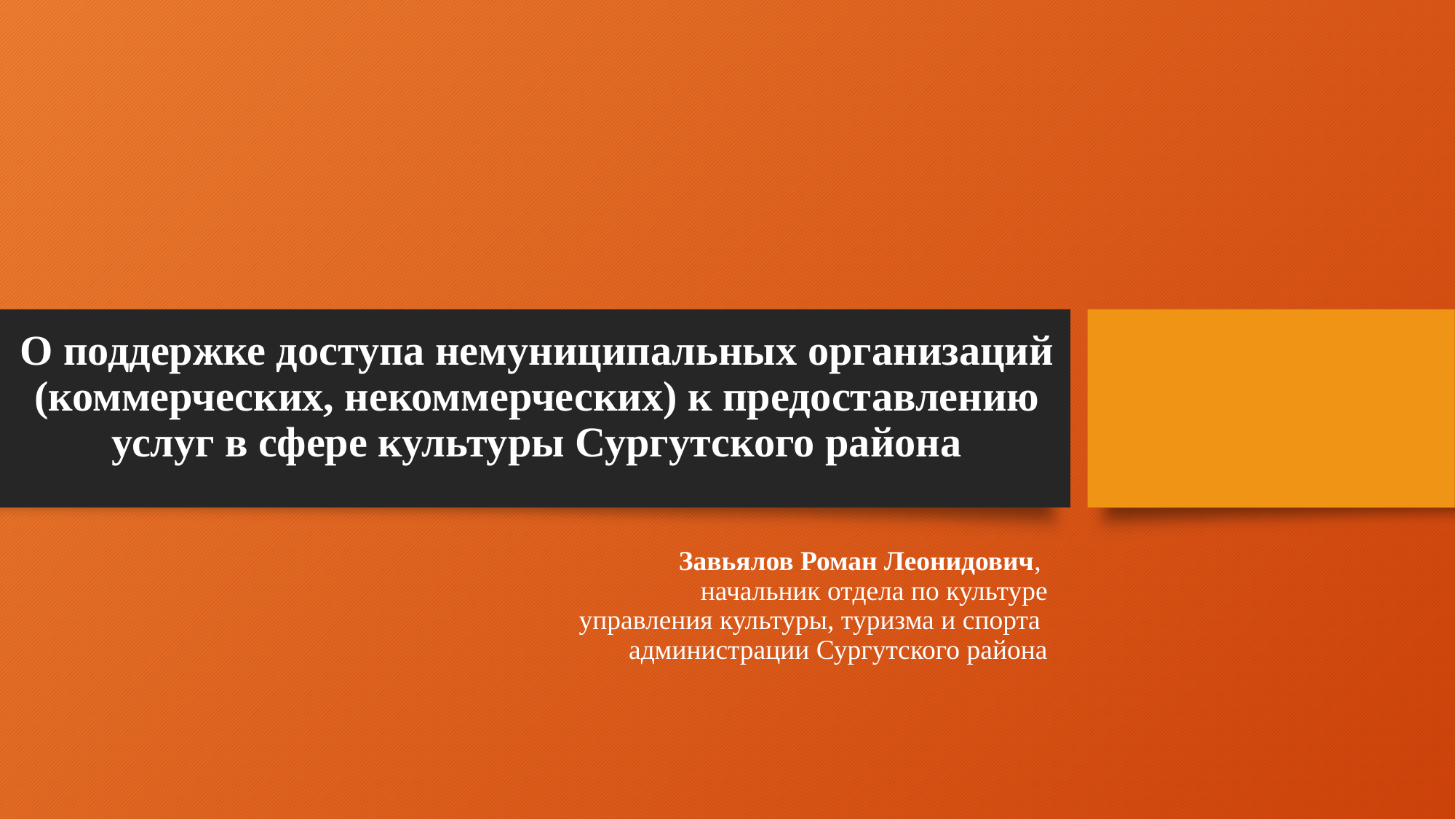

# О поддержке доступа немуниципальных организаций (коммерческих, некоммерческих) к предоставлению услуг в сфере культуры Сургутского района
Завьялов Роман Леонидович,
начальник отдела по культуре
 управления культуры, туризма и спорта
администрации Сургутского района